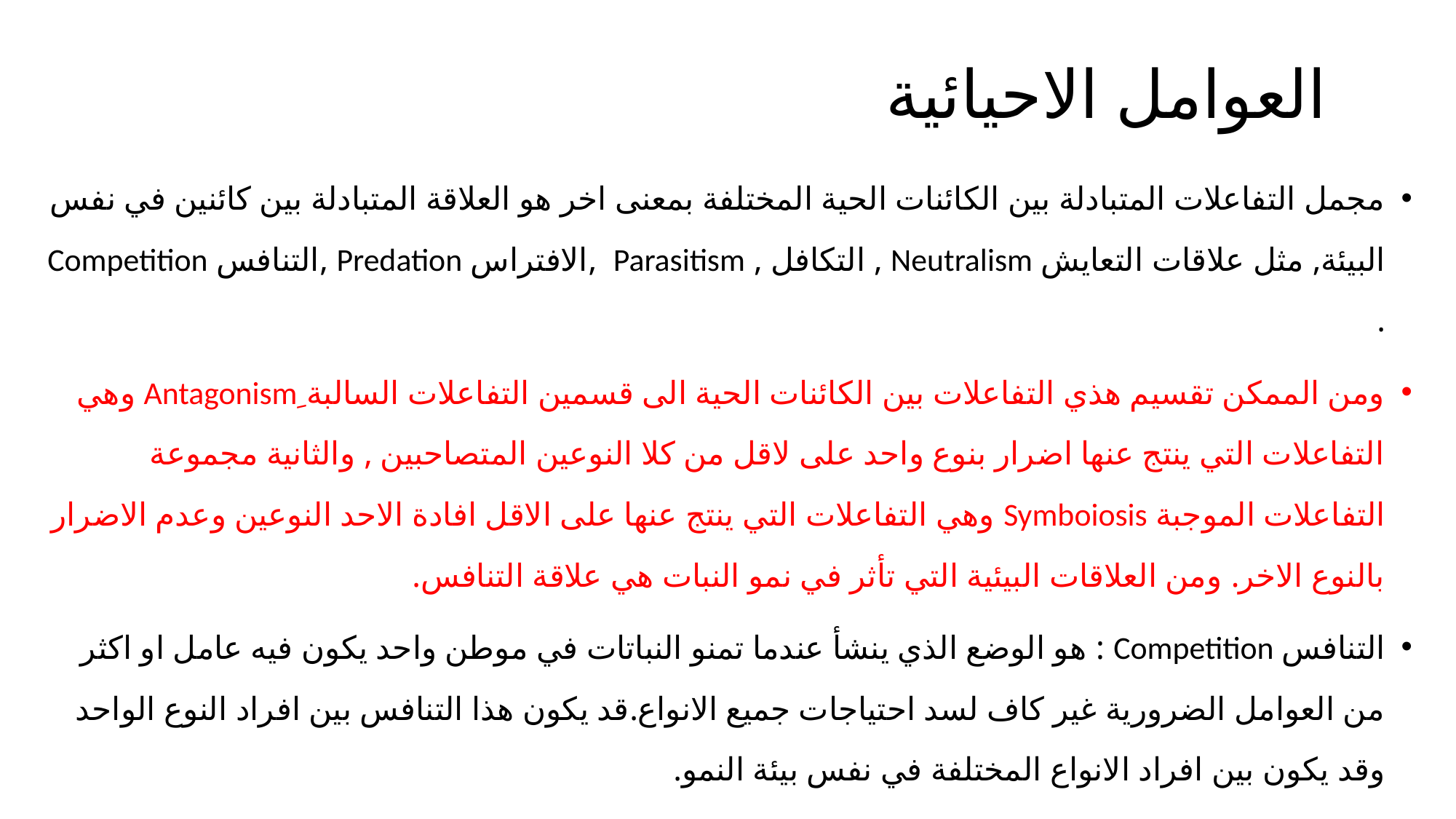

# العوامل الاحيائية
مجمل التفاعلات المتبادلة بين الكائنات الحية المختلفة بمعنى اخر هو العلاقة المتبادلة بين كائنين في نفس البيئة, مثل علاقات التعايش Neutralism , التكافل , Parasitism  ,الافتراس Predation ,التنافس Competition .
ومن الممكن تقسيم هذي التفاعلات بين الكائنات الحية الى قسمين التفاعلات السالبة ِAntagonism وهي التفاعلات التي ينتج عنها اضرار بنوع واحد على لاقل من كلا النوعين المتصاحبين , والثانية مجموعة التفاعلات الموجبة Symboiosis وهي التفاعلات التي ينتج عنها على الاقل افادة الاحد النوعين وعدم الاضرار بالنوع الاخر. ومن العلاقات البيئية التي تأثر في نمو النبات هي علاقة التنافس.
التنافس Competition : هو الوضع الذي ينشأ عندما تمنو النباتات في موطن واحد يكون فيه عامل او اكثر من العوامل الضرورية غير كاف لسد احتياجات جميع الانواع.قد يكون هذا التنافس بين افراد النوع الواحد وقد يكون بين افراد الانواع المختلفة في نفس بيئة النمو.